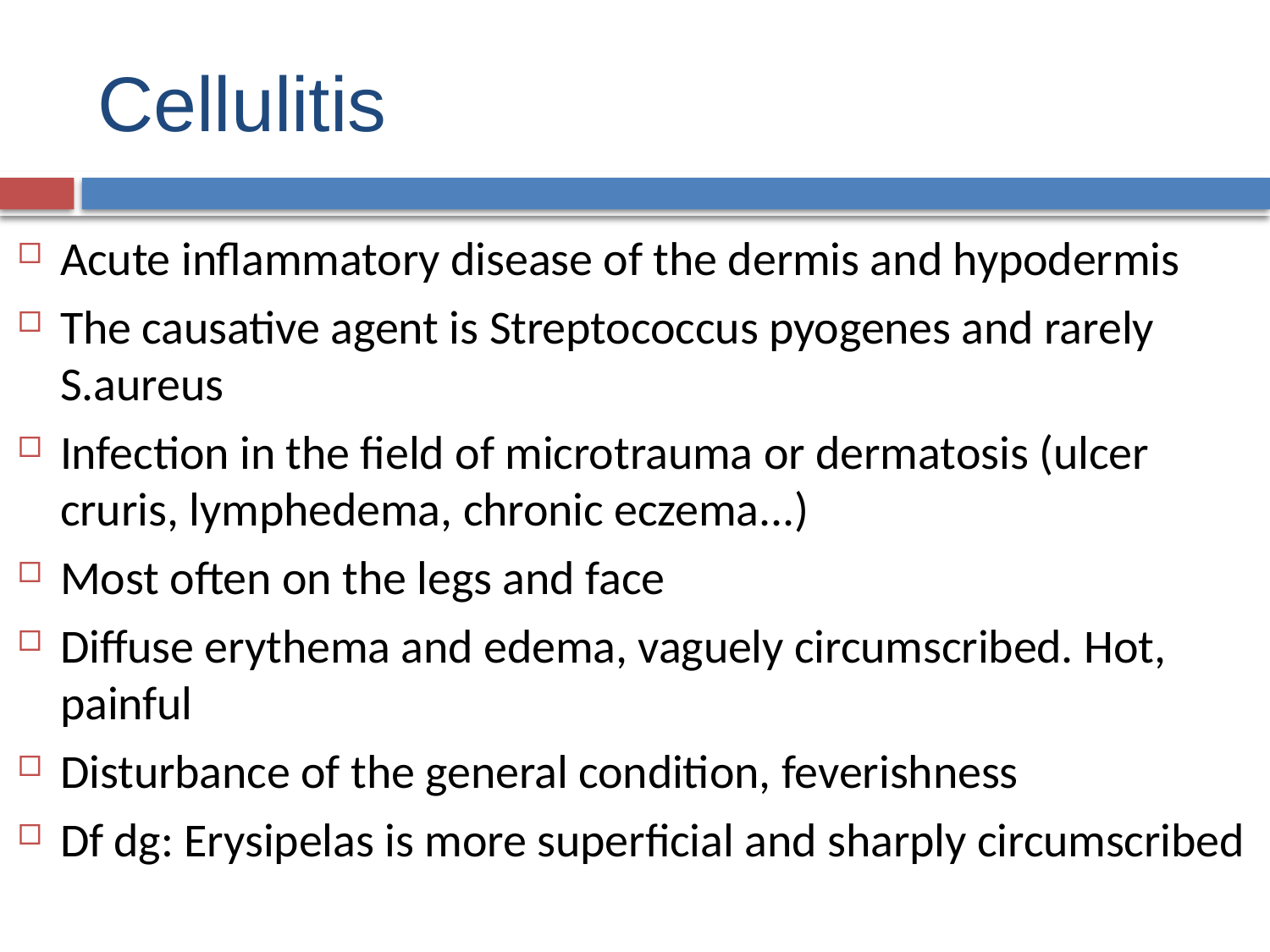

# Cellulitis
Acute inflammatory disease of the dermis and hypodermis
The causative agent is Streptococcus pyogenes and rarely S.aureus
Infection in the field of microtrauma or dermatosis (ulcer cruris, lymphedema, chronic eczema...)
Most often on the legs and face
Diffuse erythema and edema, vaguely circumscribed. Hot, painful
Disturbance of the general condition, feverishness
Df dg: Erysipelas is more superficial and sharply circumscribed